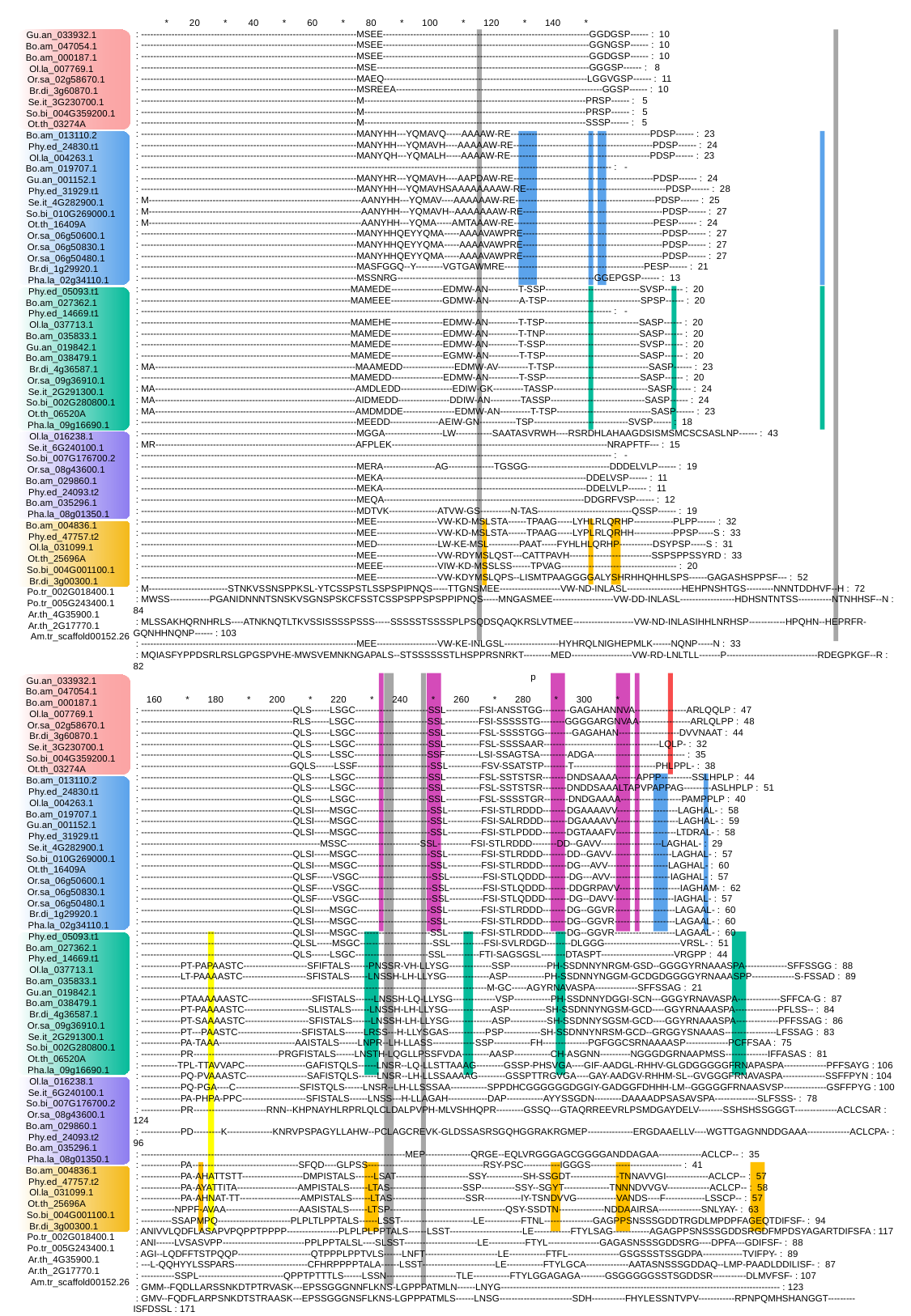

*        20         *        40         *        60         *        80         *       100         *       120         *       140         *
 : -----------------------------------------------------------------------MSEE--------------------------------------------------------------------GGDGSP------ :  10
 : -----------------------------------------------------------------------MSEE--------------------------------------------------------------------GGNGSP------ :  10
 : -----------------------------------------------------------------------MSEE--------------------------------------------------------------------GGDGSP------ :  10
 : -----------------------------------------------------------------------MSE----------------------------------------------------------------------GGGSP------ :   8
 : -----------------------------------------------------------------------MAEQ-------------------------------------------------------------------LGGVGSP------ :  11
 : -----------------------------------------------------------------------MSREEA--------------------------------------------------------------------GGSP------ :  10
 : -----------------------------------------------------------------------M-------------------------------------------------------------------------PRSP------ :   5
 : -----------------------------------------------------------------------M-------------------------------------------------------------------------PRSP------ :   5
 : -----------------------------------------------------------------------M-------------------------------------------------------------------------SSSP------ :   5
 : -----------------------------------------------------------------------MANYHH---YQMAVQ-----AAAAW-RE----------------------------------------------PDSP------ :  23
 : -----------------------------------------------------------------------MANYHH---YQMAVH----AAAAAW-RE----------------------------------------------PDSP------ :  24
 : -----------------------------------------------------------------------MANYQH---YQMALH-----AAAAW-RE----------------------------------------------PDSP------ :  23
 : ----------------------------------------------------------------------------------------------------------------------------------------------------------- :   -
 : -----------------------------------------------------------------------MANYHR---YQMAVH----AAPDAW-RE----------------------------------------------PDSP------ :  24
 : -----------------------------------------------------------------------MANYHH---YQMAVHSAAAAAAAAW-RE----------------------------------------------PDSP------ :  28
 : M----------------------------------------------------------------------AANYHH---YQMAV----AAAAAAW-RE----------------------------------------------PDSP------ :  25
 : M----------------------------------------------------------------------AANYHH---YQMAVH--AAAAAAAW-RE----------------------------------------------PDSP------ :  27
 : M----------------------------------------------------------------------AANYHH---YQMA-----AMTAAAW-RE----------------------------------------------PESP------ :  24
 : -----------------------------------------------------------------------MANYHHQEYYQMA-----AAAAVAWPRE----------------------------------------------PDSP------ :  27
 : -----------------------------------------------------------------------MANYHHQEYYQMA-----AAAAVAWPRE----------------------------------------------PDSP------ :  27
 : -----------------------------------------------------------------------MANYHHQEYYQMA-----AAAAVAWPRE----------------------------------------------PDSP------ :  27
 : -----------------------------------------------------------------------MASFGGQ--Y---------VGTGAWMRE----------------------------------------------PESP------ :  21
 : -----------------------------------------------------------------------MSSNRG-----------------------------------------------------------------GGEPGSP------ :  13
 : ---------------------------------------------------------------------MAMEDE-----------------EDMW-AN----------T-SSP-------------------------------SVSP------ :  20
 : ---------------------------------------------------------------------MAMEEE-----------------GDMW-AN----------A-TSP-------------------------------SPSP------ :  20
 : ----------------------------------------------------------------------------------------------------------------------------------------------------------- :   -
 : ---------------------------------------------------------------------MAMEHE-----------------EDMW-AN----------T-TSP-------------------------------SASP------ :  20
 : ---------------------------------------------------------------------MAMEDE-----------------EDMW-AN----------T-TNP-------------------------------SASP------ :  20
 : ---------------------------------------------------------------------MAMEDE-----------------EDMW-AN----------T-SSP-------------------------------SVSP------ :  20
 : ---------------------------------------------------------------------MAMEDE-----------------EGMW-AN----------T-TSP-------------------------------SASP------ :  20
 : MA------------------------------------------------------------------MAAMEDD-----------------EDMW-AV----------T-TSP-------------------------------SASP------ :  23
 : ---------------------------------------------------------------------MAMEDD-----------------EDMW-AN----------T-SSP-------------------------------SASP------ :  20
 : MA------------------------------------------------------------------AMDLEDD-----------------EDIW-GK----------TASSP-------------------------------SASP------ :  24
 : MA------------------------------------------------------------------AIDMEDD-----------------DDIW-AN----------TASSP-------------------------------SASP------ :  24
 : MA------------------------------------------------------------------AMDMDDE-----------------EDMW-AN----------T-TSP-------------------------------SASP------ :  23
 : -----------------------------------------------------------------------MEEDD----------------AEIW-GN------------TSP-------------------------------SVSP------ :  18
 : -----------------------------------------------------------------------MGGA-------------------LW------------SAATASVRWH----RSRDHLAHAAGDSISMSMCSCSASLNP------ :  43
 : MR------------------------------------------------------------------AFPLEK-----------------------------------------------------------------------NRAPFTF--- :  15
 : ----------------------------------------------------------------------------------------------------------------------------------------------------------- :   -
 : -----------------------------------------------------------------------MERA-----------------AG---------------TGSGG---------------------------DDDELVLP------ :  19
 : -----------------------------------------------------------------------MEKA-------------------------------------------------------------------DDELVSP------ :  11
 : -----------------------------------------------------------------------MEKA-------------------------------------------------------------------DDELVLP------ :  11
 : -----------------------------------------------------------------------MEQA------------------------------------------------------------------DDGRFVSP------ :  12
 : -----------------------------------------------------------------------MDTVK----------------ATVW-GS----------N-TAS-------------------------------QSSP------ :  19
 : -----------------------------------------------------------------------MEE--------------------VW-KD-MSLSTA------TPAAG-----LYHLRLQRHP-------------PLPP------ :  32
 : -----------------------------------------------------------------------MEE--------------------VW-KD-MSLSTA------TPAAG-----LYPLRLQRHH-------------PPSP-----S :  33
 : -----------------------------------------------------------------------MED--------------------LW-KE-MSL----------PAAT-----FYHLHLQRHP-----------DSYPSP-----S :  31
 : -----------------------------------------------------------------------MEE--------------------VW-RDYMSLQST---CATTPAVH---------------------------SSPSPPSSYRD :  33
 : -----------------------------------------------------------------------MEEE------------------VIW-KD-MSSLSS------TPVAG-------------------------------------- :  20
 : -----------------------------------------------------------------------MEE--------------------VW-KDYMSLQPS--LISMTPAAGGGGALYSHRHHQHHLSPS------GAGASHSPPSF--- :  52
 : M--------------------------STNKVSSNSPPKSL-YTCSSPSTLSSPSPIPNQS-----TTGNSMEE--------------------VW-ND-INLASL------------------HEHPNSHTGS---------NNNTDDHVF--H :  72
 : MWSS-------------PGANIDNNNTSNSKVSGNSPSKCFSSTCSSPSPPSPSPPIPNQS-----MNGASMEE--------------------VW-DD-INLASL------------------HDHSNTNTSS-----------NTNHHSF--N :  84
 : MLSSAKHQRNHRLS----ATNKNQTLTKVSSISSSSPSSS-----SSSSSTSSSSPLPSQDSQAQKRSLVTMEE--------------------VW-ND-INLASIHHLNRHSP------------HPQHN--HEPRFR-GQNHHNQNP------ : 103
 : -----------------------------------------------------------------------MEE--------------------VW-KE-INLGSL------------------HYHRQLNIGHEPMLK------NQNP-----N :  33
 : MQIASFYPPDSRLRSLGPGSPVHE-MWSVEMNKNGAPALS--STSSSSSSTLHSPPRSNRKT---------MED--------------------VW-RD-LNLTLL-------P------------------------------RDEGPKGF--R :  82
                                                                                                                                                       p

     160         *       180         *       200         *       220         *       240         *       260         *       280         *       300         *
 : --------------------------------------------------QLS------LSGC------------------------SSL-----------FSI-ANSSTGG---------GAGAHANNVA-----------------ARLQQLP :  47
 : --------------------------------------------------RLS------LSGC------------------------SSL-----------FSI-SSSSSTG--------GGGGARGNVAA-----------------ARLQLPP :  48
 : --------------------------------------------------QLS------LSGC------------------------SSL-----------FSL-SSSSTGG---------GAGAHAN--------------------DVVNAAT :  44
 : --------------------------------------------------QLS------LSGC------------------------SSL-----------FSL-SSSSAAR--------------------------------------LQLP- :  32
 : --------------------------------------------------QLS------LSSC------------------------SSF-----------LSI-SSAGTSA---------ADGA------------------------------ :  35
 : -------------------------------------------------GQLS------LSSF------------------------SSL-----------FSV-SSATSTP--------T---------------------------PHLPPL- :  38
 : --------------------------------------------------QLS------LSGC------------------------SSL-----------FSL-SSTSTSR--------DNDSAAAA------APPP----------SSLHPLP :  44
 : --------------------------------------------------QLS------LSGC------------------------SSL-----------FSL-SSTSTSR--------DNDDSAAALTAPVPAPPAG---------ASLHPLP :  51
 : --------------------------------------------------QLS------LSGC------------------------SSL-----------FSL-SSSSTGR--------DNDGAAAA--------------------PAMPPLP :  40
 : --------------------------------------------------QLSI-----MSGC------------------------SSL-----------FSI-STLRDDD--------DGAAAAVV--------------------LAGHAL- :  58
 : --------------------------------------------------QLSI-----MSGC------------------------SSL-----------FSI-SALRDDD--------DGAAAAVV--------------------LAGHAL- :  59
 : --------------------------------------------------QLSI-----MSGC------------------------SSL-----------FSI-STLPDDD--------DGTAAAFV--------------------LTDRAL- :  58
 : -----------------------------------------------------------MSSC------------------------SSL-----------FSI-STLRDDD--------DD--GAVV--------------------LAGHAL- :  29
 : --------------------------------------------------QLSI-----MSGC------------------------SSL-----------FSI-STLRDDD--------DD--GAVV--------------------LAGHAL- :  57
 : --------------------------------------------------QLSI-----MSGC------------------------SSL-----------FSI-STLRDDD--------DG---AVV--------------------LAGHAL- :  60
 : --------------------------------------------------QLSF-----VSGC------------------------SSL-----------FSI-STLQDDD--------DG---AVV--------------------IAGHAL- :  57
 : --------------------------------------------------QLSF-----VSGC------------------------SSL-----------FSI-STLQDDD--------DDGRPAVV--------------------IAGHAM- :  62
 : --------------------------------------------------QLSF-----VSGC------------------------SSL-----------FSI-STLQDDD--------DG--DAVV--------------------IAGHAL- :  57
 : --------------------------------------------------QLSI-----MSGC------------------------SSL-----------FSI-STLRDDD--------DG--GGVR--------------------LAGAAL- :  60
 : --------------------------------------------------QLSI-----MSGC------------------------SSL-----------FSI-STLRDDD--------DG--GGVR--------------------LAGAAL- :  60
 : --------------------------------------------------QLSI-----MSGC------------------------SSL-----------FSI-STLRDDD--------DG--GGVR--------------------LAGAAL- :  60
 : --------------------------------------------------QLSL-----MSGC------------------------SSL-----------FSI-SVLRDGD--------DLGGG-------------------------VRSL- :  51
 : --------------------------------------------------QLS------LSGC------------------------SSL-----------FTI-SAGSGSL--------DTASPT------------------------VRGPP :  44
 : -------------PT-PAPAASTC---------------------SFIFTALS------PNSSR-VH-LLYSG--------------SSP------------PH-SSDNNYNRGM-GSD--GGGGYRNAAASPA--------------SFFSSGG :  88
 : -------------LT-PAAAASTC---------------------SFISTALS------LNSSH-LH-LLYSG--------------ASP------------PH-SSDNNYNGGM-GCDGDGGGGYRNAAASPP--------------S-FSSAD :  89
 : ------------------------------------------------------------------------------------------------------------------M-GC-----AGYRNAVASPA--------------SFFSSAG :  21
 : -------------PTAAAAAASTC---------------------SFISTALS------LNSSH-LQ-LLYSG--------------VSP------------PH-SSDNNYDGGI-SCN---GGGYRNAVASPA--------------SFFCA-G :  87
 : -------------PT-PAAAASTC---------------------SLISTALS------LNSSH-LH-LLYSG--------------ASP------------SH-SSDNNYNGSM-GCD----GGYRNAAASPA--------------PFLSS-- :  84
 : -------------PT-SAAAASTC---------------------SFISTALS------LNSSH-LH-LLYSG--------------ASP------------SH-SSDNNYSGSM-GCD----GGYRNAAASPA--------------PFFSSAG :  86
 : -------------PT---PAASTC---------------------SFISTALS------LRSS---H-LLYSGAS------------PSP------------SH-SSDNNYNRSM-GCD--GRGGYSNAAAS-----------------LFSSAG :  83
 : -------------PA-TAAA-------------------------AAISTALS------LNPR--LH-LLASS--------------SSP------------FH---------------PGFGGCSRNAAAASP--------------PCFFSAA :  75
 : -------------PR----------------------------PRGFISTALS------LNSTH-LQGLLPSSFVDA---------AASP------------CH-ASGNN----------NGGGDGRNAAPMSS--------------IFFASAS :  81
 : ------------TPL-TTAVVAPC--------------------GAFISTQLS------LNSR--LQ-LLSTTAAAG---------GSSP-PHSVGA----GIF-AADGL-RHHV-GLGDGGGGGFRNAPASPA--------------PFFSAYG : 106
 : -------------PQ-PVAAASTC--------------------SAFISTQLS------LNSR--LH-LLSSAAAAG---------GSSPTTRGVGA----GAY-AADGV-RHHM-SL--GVGGGFRNAVASPA--------------SSFFPYN : 104
 : -------------PQ-PGA----C---------------------SFISTQLS------LNSR--LH-LLSSSAA------------SPPDHCGGGGGGDGGIY-GADGGFDHHH-LM--GGGGGFRNAASVSP--------------GSFFPYG : 100
 : -------------PA-PHPA-PPC---------------------SFISTALS------LNSS---H-LLAGAH-------------DAP------------AYYSSGDN---------DAAAADPSASAVSPA--------------SLFSSS- :  78
 : -------------PR------------------------RNN--KHPNAYHLRPRLQLCLDALPVPH-MLVSHHQPR---------GSSQ---GTAQRREEVRLPSMDGAYDELV--------SSHSHSSGGGT--------------ACLCSAR : 124
 : -------------PD---------K---------------KNRVPSPAGYLLAHW--PCLAGCREVK-GLDSSASRSGQHGGRAKRGMEP---------------ERGDAAELLV----WGTTGAGNNDDGAAA--------------ACLCPA- :  96
 : ---------------------------------------------------------------------------------------MEP---------------QRGE--EQLVRGGGAGCGGGGANDDAGAA--------------ACLCP-- :  35
 : -------------PA-----------------------------------SFQD----GLPSS--------------------------------------RSY-PSC------------IGGGS------------------------------ :  41
 : -------------PA-AHATTSTT--------------------DMPISTALS------LSAT------------------------SSY------------SH-SSGDT----------------TNNAVVGI--------------ACLCP-- :  57
 : -------------PA-AYATTITA--------------------AMPISTALS------LTAS------------------------SSP-----------SSY--SGYT---------------TNNNDVVGV--------------ACLCP-- :  58
 : -------------PA-AHNAT-TT--------------------AMPISTALS------LTAS------------------------SSR------------IY-TSNDVVG-------------VANDS----F-------------LSSCP-- :  57
 : -----------NPPF-AVAA------------------------AASISTALS------LTSP--------------------------------------QSY-SSDTN---------------NDDAAIRSA--------------SNLYAY- :  63
 : ----------SSAPMPQ------------------------PLPLTLPPTALS------LSST------------------------LE------------FTNL----------------GAGPPSNSSSGDDTRGDLMPDPFAGEQTDIFSF- :  94
 : ANIVVLQDFLASAPVPQPPTPPPP-----------------PLPLPLPPTALS------LSST------------------------LE------------FTYLSAG------------AGAGPPSNSSSGDDSRGDFMPDSYAGARTDIFSFA : 117
 : ANI------LVSASVPP---------------------------PPLPPTALSL----SLSST------------------------LE------------FTYL-----------------GAGASNSSSGDDSRG----DPFA---GDIFSF- :  88
 : AGI--LQDFFTSTPQQP------------------------QTPPPLPPTVLS------LNFT------------------------LE------------FTFL-----------------GSGSSSTSSGDPA-------------TVIFPY- :  89
 : ---L-QQHYYLSSPARS------------------------CFHRPPPPTALA------LSST------------------------LE------------FTYLGCA--------------AATASNSSSGDDAQ--LMP-PAADLDDILISF- :  87
 : -----------SSPL----------------------------QPPTPTTTLS------LSSN-----------------------TLE------------FTYLGGAGAGA--------GSGGGGGSSTSGDDSR-----------DLMVFSF- : 107
 : GMM--FQDLLARSSNKDTPTRVASK---EPSSGGGNNFLKNS-LGPPPATMLN------LNYG-------------------------------------------------------------------------------------------- : 123
 : GMV--FQDFLARPSNKDTSTRAASK---EPSSGGGNSFLKNS-LGPPPATMLS------LNSG------------------------SDH-----------FHYLESSNTVPV------------RPNPQMHSHANGGT---------ISFDSSL : 171
 : NSI--FQDFLKGSLNQEPAPTSQTTGSAPNGDSTTVTVLYSS-PFPPPATVLS------LNSG------------------------AG------------FEFLDNQDPLV-------------TSNSNLHTHHHLS----NAHAFNTSFEAL- : 195
 : NSI--FQDFLNMPLNQPPPP------PPPPSSSTIVTALYGSLPLPPPATVLS------LNSG------------------------VG------------FEFLDTTENLL-------------ASNP-------------------RSFEES- : 105
 : EMI--LQDFLTTGNDTRRAQQDEIH---VERRGG---------PQNVAATNLS------LITG------------------------SD------------LHYLDWLSYKP-------------ASAVQEEEQQRPP----------HVLEPGA : 158
                                                      ls
 Gu.an_033932.1
 Bo.am_047054.1
 Bo.am_000187.1
 Ol.la_007769.1
 Or.sa_02g58670.1
 Br.di_3g60870.1
 Se.it_3G230700.1
 So.bi_004G359200.1
 Ot.th_03274A
 Bo.am_013110.2
 Phy.ed_24830.t1
 Ol.la_004263.1
 Bo.am_019707.1
 Gu.an_001152.1
 Phy.ed_31929.t1
 Se.it_4G282900.1
 So.bi_010G269000.1
 Ot.th_16409A
 Or.sa_06g50600.1
 Or.sa_06g50830.1
 Or.sa_06g50480.1
 Br.di_1g29920.1
 Pha.la_02g34110.1
 Phy.ed_05093.t1
 Bo.am_027362.1
 Phy.ed_14669.t1
 Ol.la_037713.1
 Bo.am_035833.1
 Gu.an_019842.1
 Bo.am_038479.1
 Br.di_4g36587.1
 Or.sa_09g36910.1
 Se.it_2G291300.1
 So.bi_002G280800.1
 Ot.th_06520A
 Pha.la_09g16690.1
 Ol.la_016238.1
 Se.it_6G240100.1
 So.bi_007G176700.2
 Or.sa_08g43600.1
 Bo.am_029860.1
 Phy.ed_24093.t2
 Bo.am_035296.1
 Pha.la_08g01350.1
 Bo.am_004836.1
 Phy.ed_47757.t2
 Ol.la_031099.1
 Ot.th_25696A
 So.bi_004G001100.1
 Br.di_3g00300.1
 Po.tr_002G018400.1
 Po.tr_005G243400.1
 Ar.th_4G35900.1
 Ar.th_2G17770.1
 Am.tr_scaffold00152.26

 Gu.an_033932.1
 Bo.am_047054.1
 Bo.am_000187.1
 Ol.la_007769.1
 Or.sa_02g58670.1
 Br.di_3g60870.1
 Se.it_3G230700.1
 So.bi_004G359200.1
 Ot.th_03274A
 Bo.am_013110.2
 Phy.ed_24830.t1
 Ol.la_004263.1
 Bo.am_019707.1
 Gu.an_001152.1
 Phy.ed_31929.t1
 Se.it_4G282900.1
 So.bi_010G269000.1
 Ot.th_16409A
 Or.sa_06g50600.1
 Or.sa_06g50830.1
 Or.sa_06g50480.1
 Br.di_1g29920.1
 Pha.la_02g34110.1
 Phy.ed_05093.t1
 Bo.am_027362.1
 Phy.ed_14669.t1
 Ol.la_037713.1
 Bo.am_035833.1
 Gu.an_019842.1
 Bo.am_038479.1
 Br.di_4g36587.1
 Or.sa_09g36910.1
 Se.it_2G291300.1
 So.bi_002G280800.1
 Ot.th_06520A
 Pha.la_09g16690.1
 Ol.la_016238.1
 Se.it_6G240100.1
 So.bi_007G176700.2
 Or.sa_08g43600.1
 Bo.am_029860.1
 Phy.ed_24093.t2
 Bo.am_035296.1
 Pha.la_08g01350.1
 Bo.am_004836.1
 Phy.ed_47757.t2
 Ol.la_031099.1
 Ot.th_25696A
 So.bi_004G001100.1
 Br.di_3g00300.1
 Po.tr_002G018400.1
 Po.tr_005G243400.1
 Ar.th_4G35900.1
 Ar.th_2G17770.1
 Am.tr_scaffold00152.26

Figure S2 Protein sequence alignment of the FD family members in bamboo and its related species.